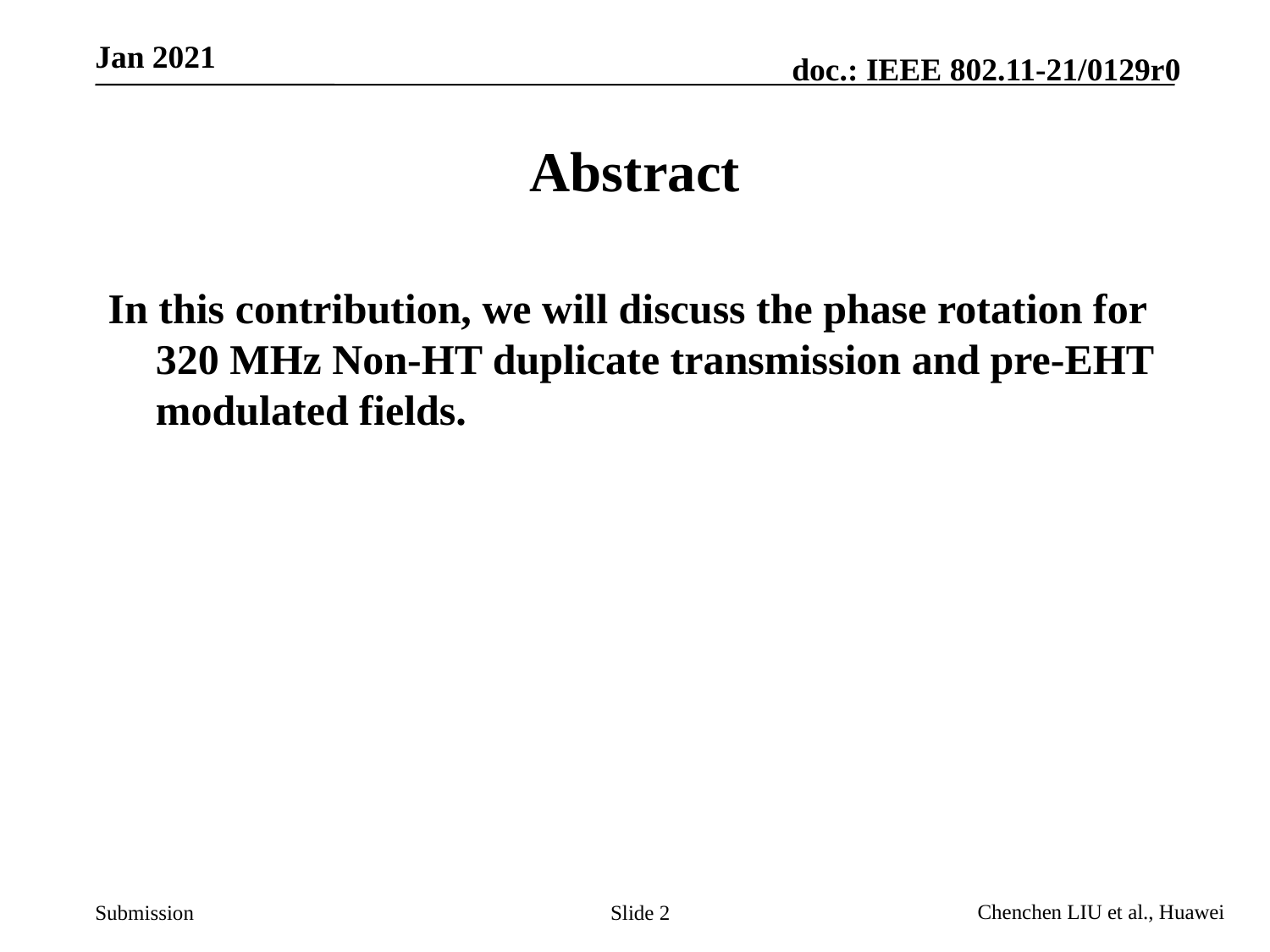

# Abstract
In this contribution, we will discuss the phase rotation for 320 MHz Non-HT duplicate transmission and pre-EHT modulated fields.
Slide 2